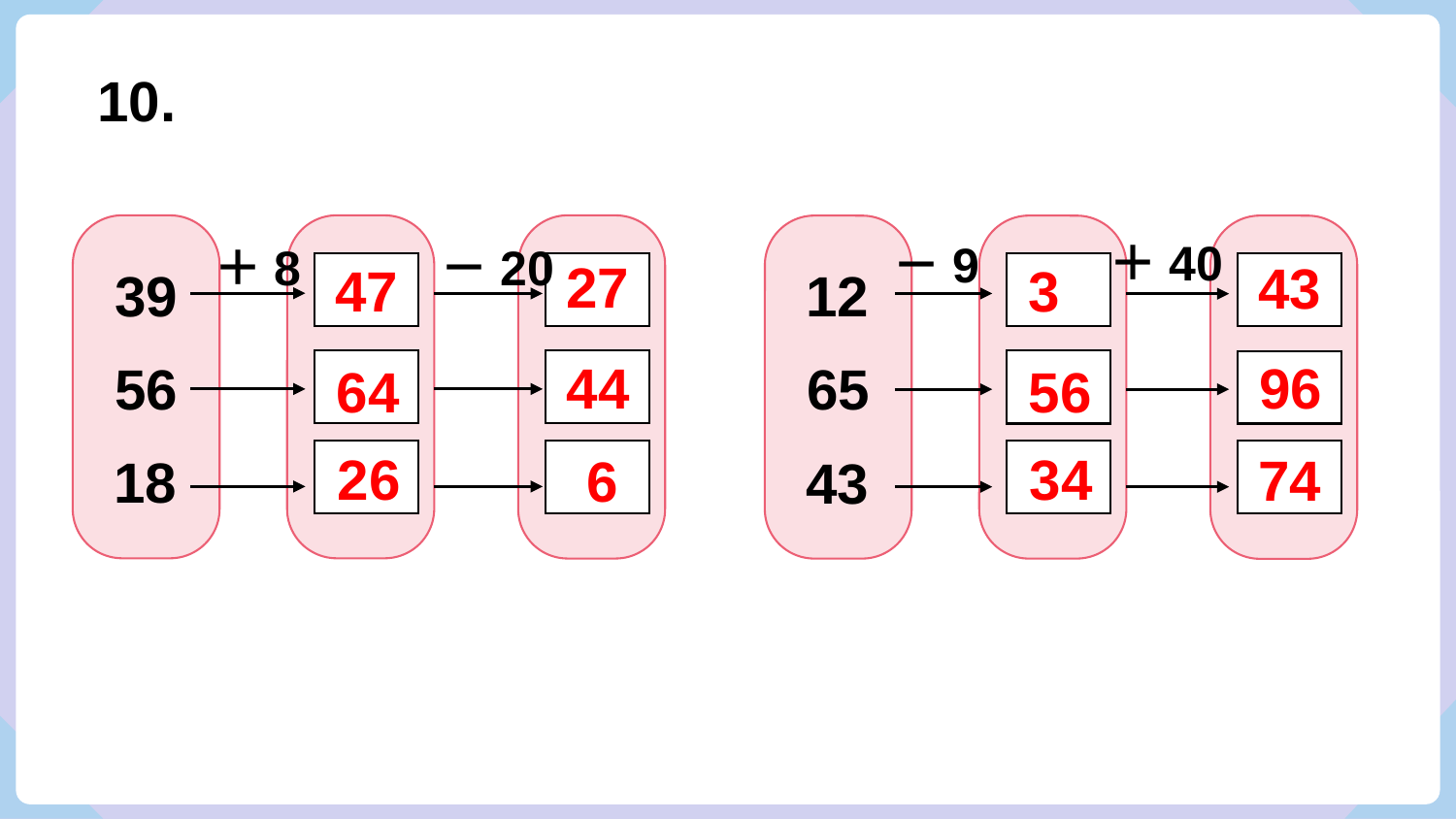

10.

＋40
－9
＋8
－20
27
43
47
3
39

12

44
96
56
65
64
56

26
34
74
6
18
43